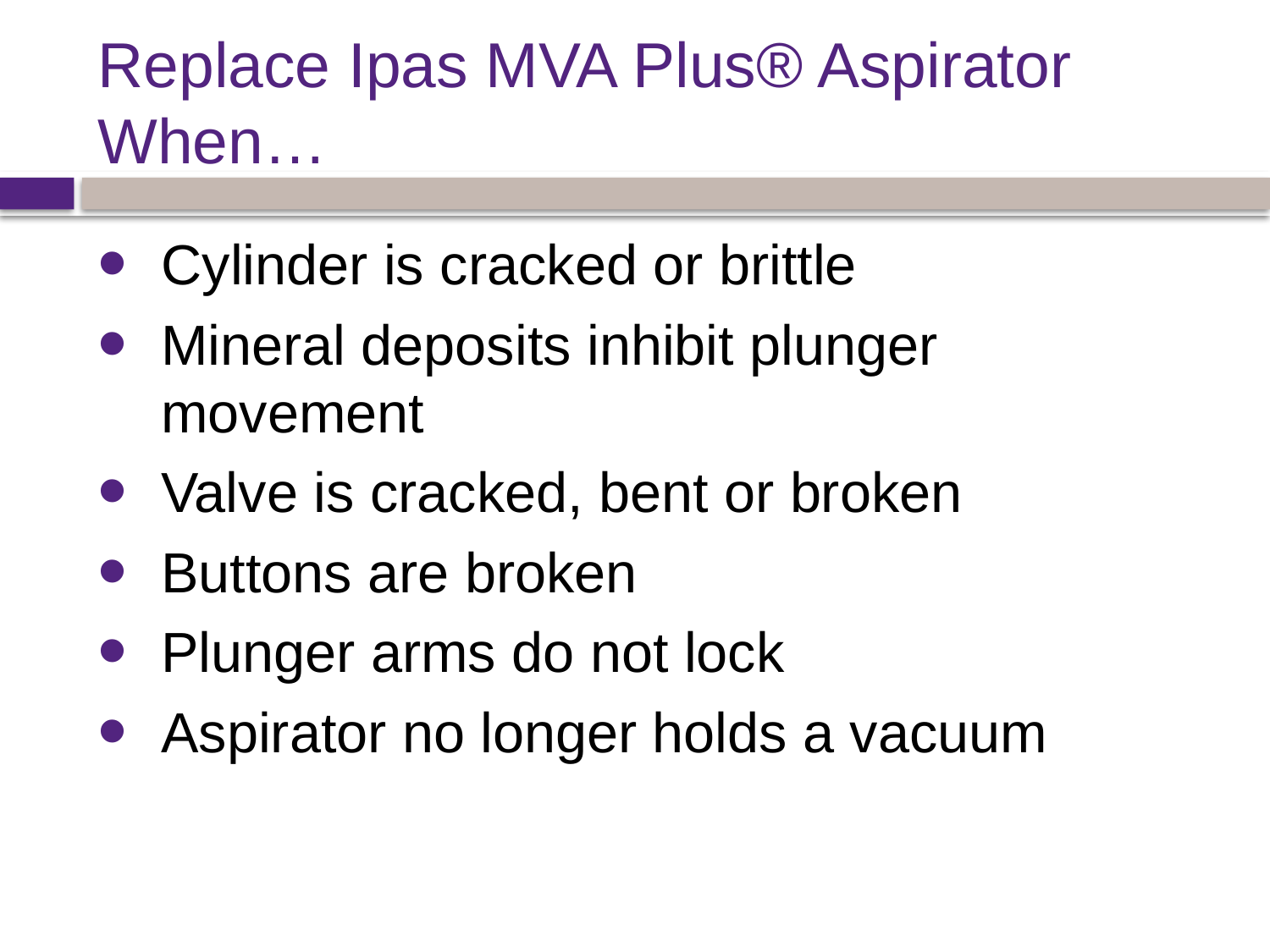

# Replace Ipas MVA Plus® Aspirator When…
Cylinder is cracked or brittle
Mineral deposits inhibit plunger movement
Valve is cracked, bent or broken
Buttons are broken
Plunger arms do not lock
Aspirator no longer holds a vacuum